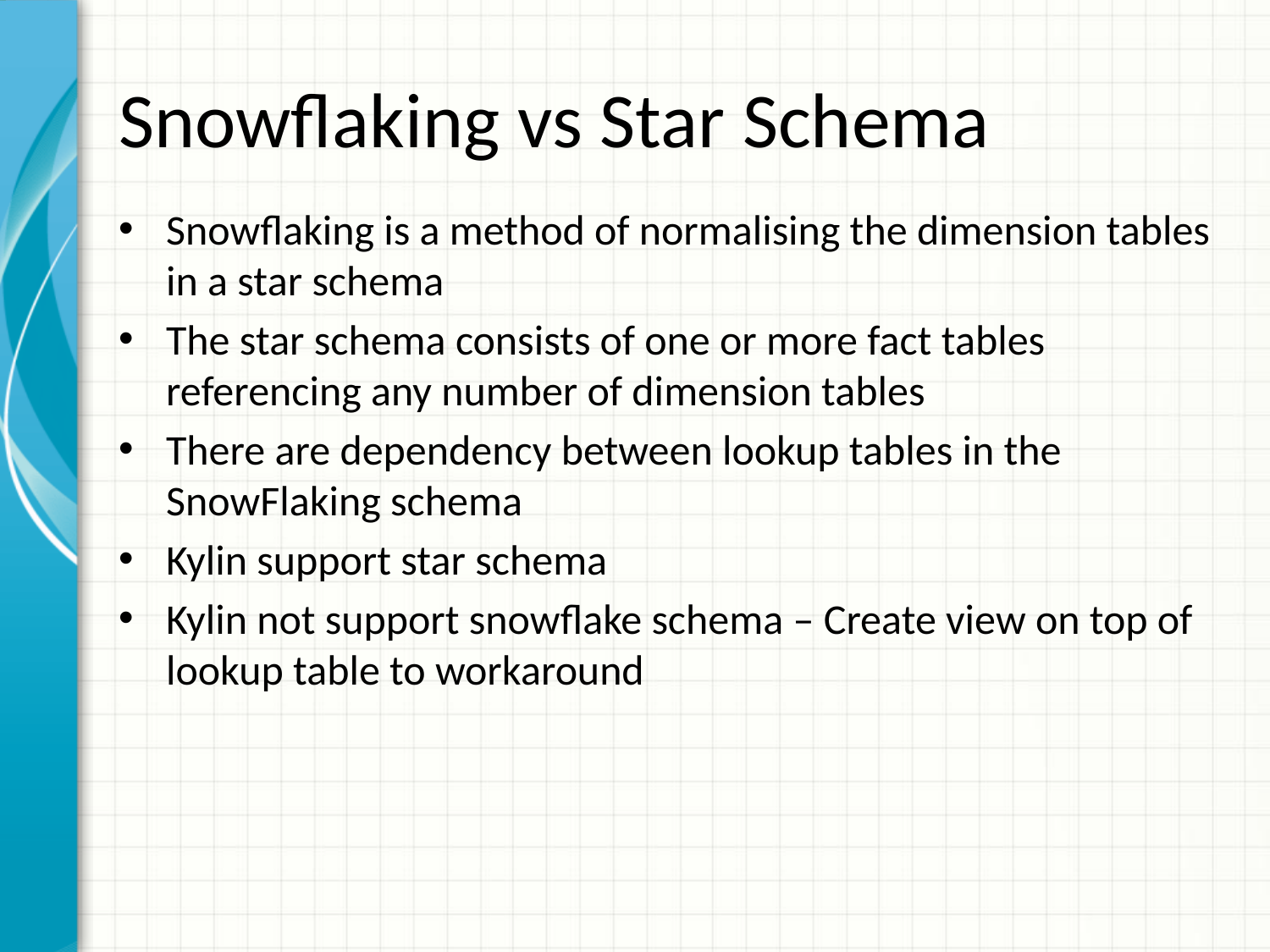

# Snowflaking vs Star Schema
Snowflaking is a method of normalising the dimension tables in a star schema
The star schema consists of one or more fact tables referencing any number of dimension tables
There are dependency between lookup tables in the SnowFlaking schema
Kylin support star schema
Kylin not support snowflake schema – Create view on top of lookup table to workaround